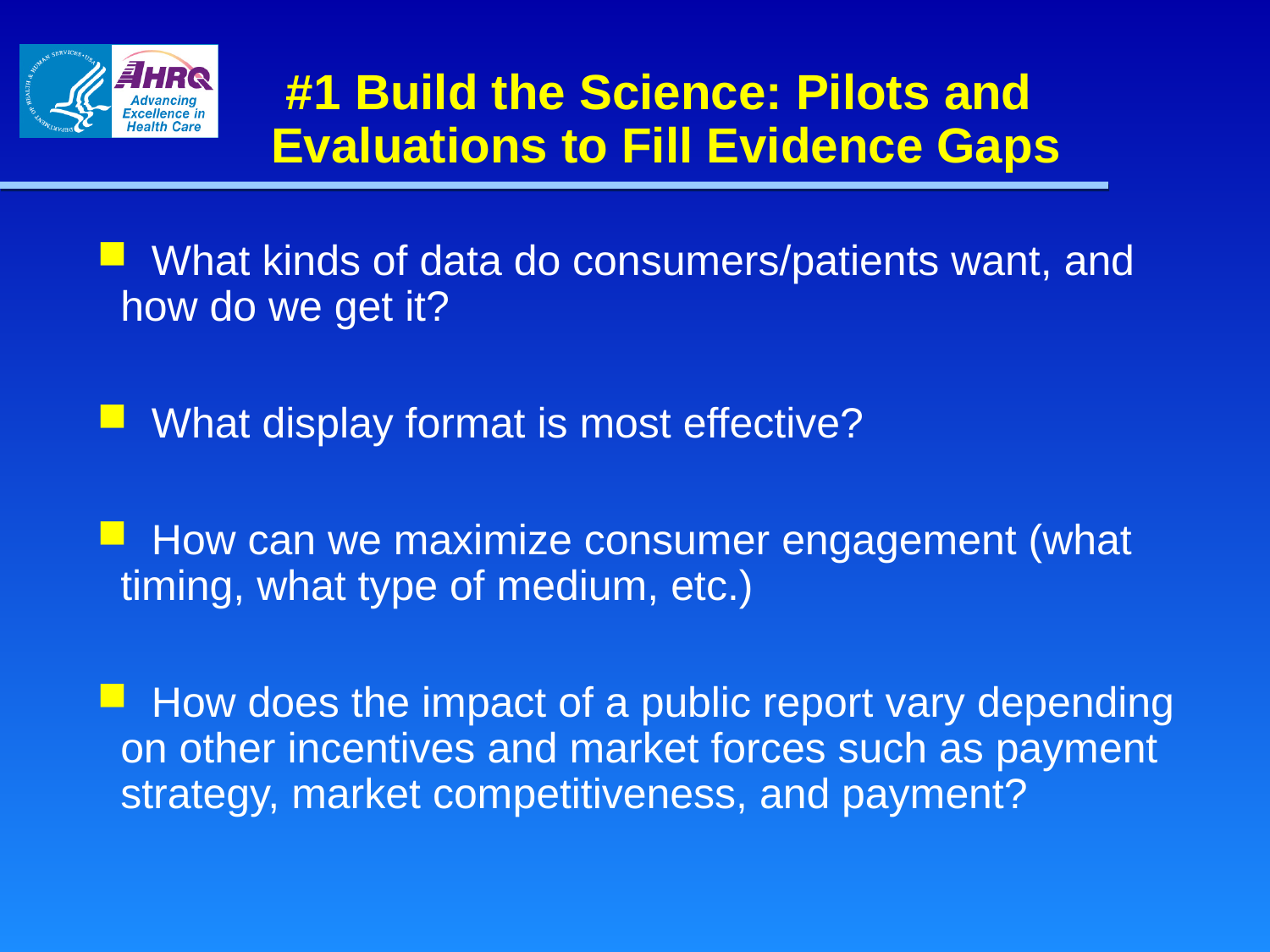

# #1 Build the Science: Pilots and Evaluations to Fill Evidence Gaps
  What kinds of data do consumers/patients want, and how do we get it?

  What display format is most effective?

  How can we maximize consumer engagement (what timing, what type of medium, etc.)

  How does the impact of a public report vary depending on other incentives and market forces such as payment strategy, market competitiveness, and payment?